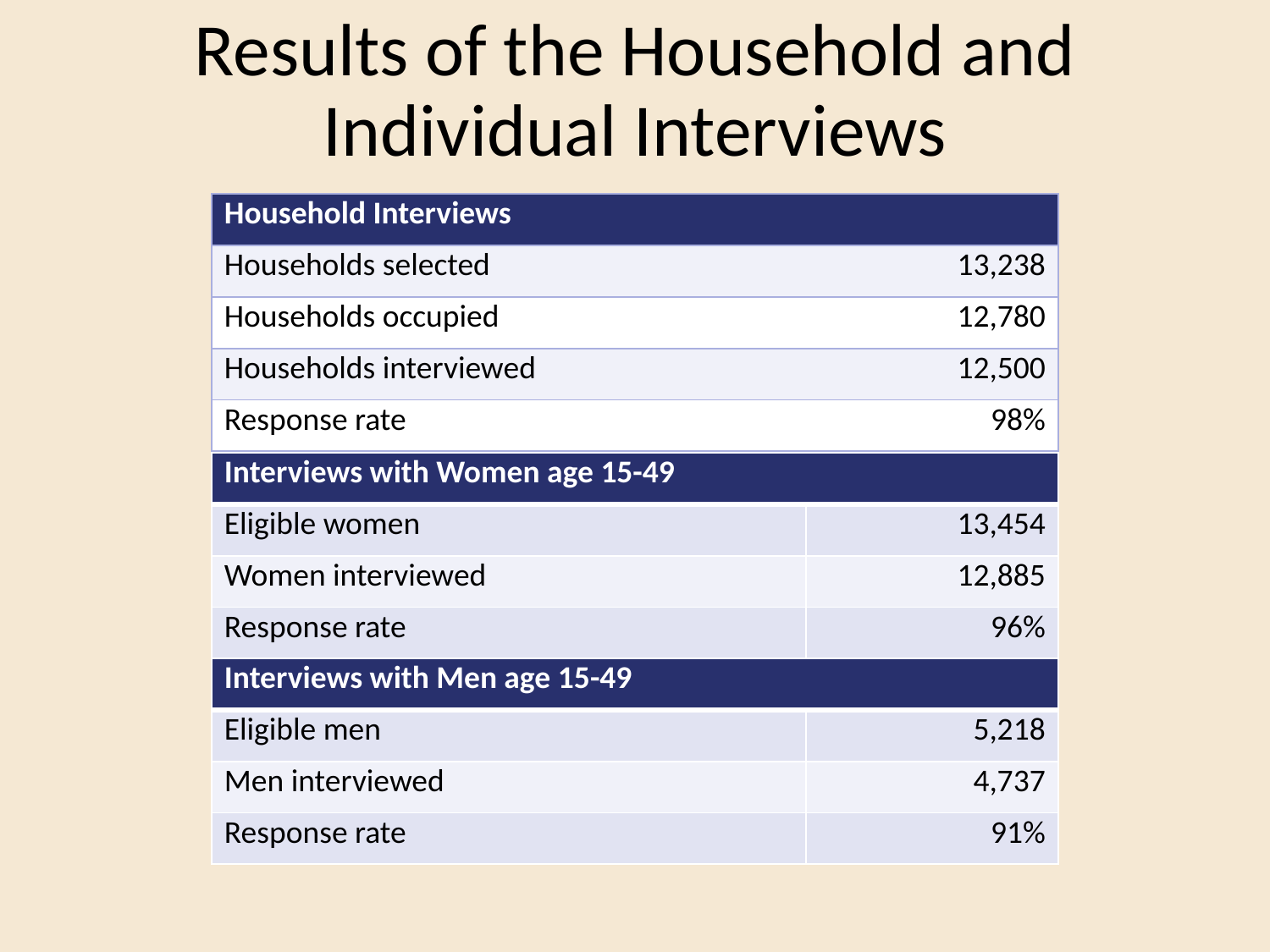

# Results of the Household and Individual Interviews
| Household Interviews |  |
| --- | --- |
| Households selected | 13,238 |
| Households occupied | 12,780 |
| Households interviewed | 12,500 |
| Response rate | 98% |
|  |  |
|  |  |
| Interviews with Women age 15-49 |  |
| --- | --- |
| Eligible women | 13,454 |
| Women interviewed | 12,885 |
| Response rate | 96% |
|  |  |
|  |  |
| Interviews with Men age 15-49 |  |
| --- | --- |
| Eligible men | 5,218 |
| Men interviewed | 4,737 |
| Response rate | 91% |